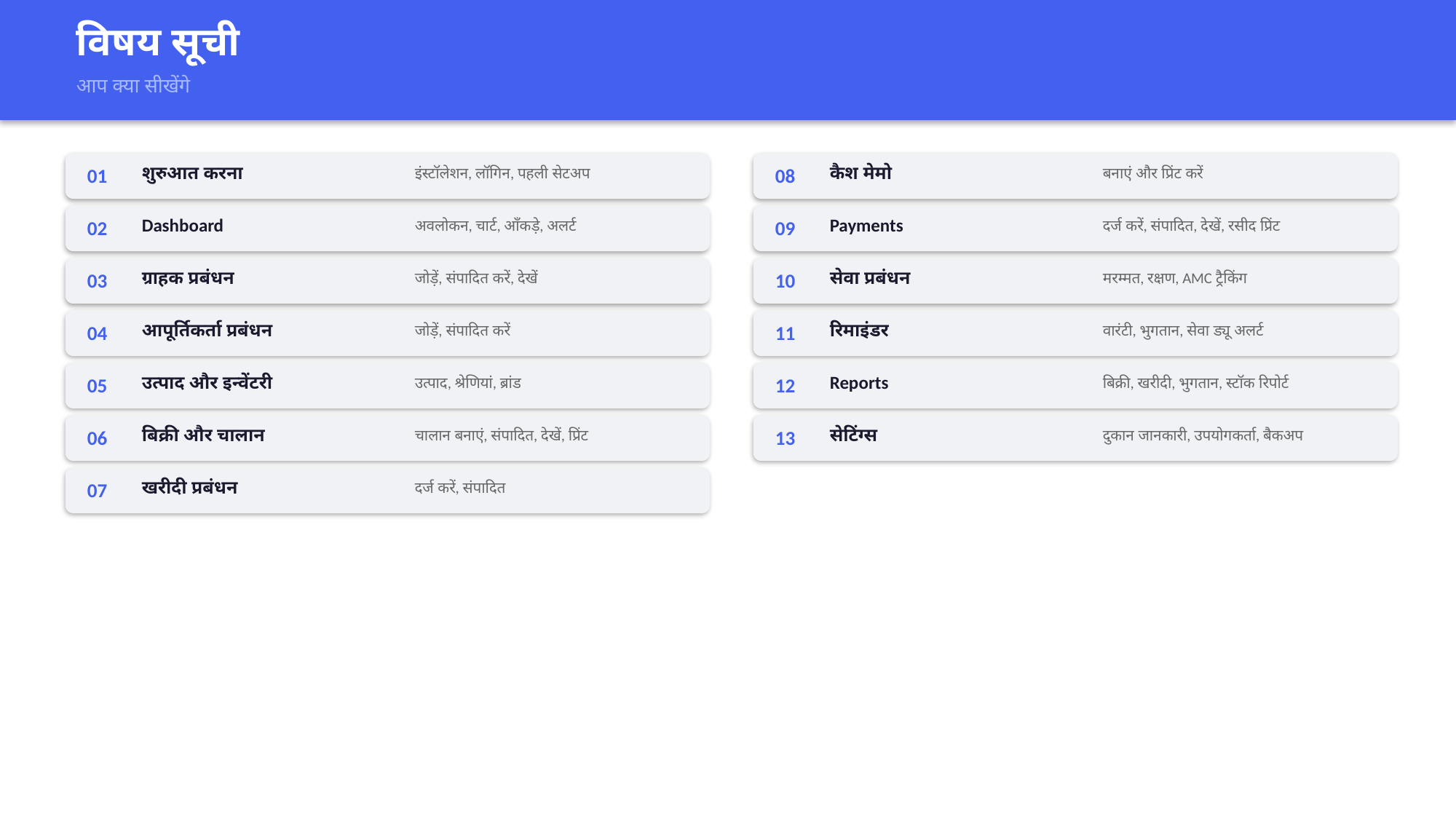

विषय सूची
आप क्या सीखेंगे

शुरुआत करना
कैश मेमो
01
इंस्टॉलेशन, लॉगिन, पहली सेटअप
08
बनाएं और प्रिंट करें

Dashboard
Payments
02
अवलोकन, चार्ट, आँकड़े, अलर्ट
09
दर्ज करें, संपादित, देखें, रसीद प्रिंट

ग्राहक प्रबंधन
सेवा प्रबंधन
03
जोड़ें, संपादित करें, देखें
10
मरम्मत, रक्षण, AMC ट्रैकिंग

आपूर्तिकर्ता प्रबंधन
रिमाइंडर
04
जोड़ें, संपादित करें
11
वारंटी, भुगतान, सेवा ड्यू अलर्ट

उत्पाद और इन्वेंटरी
Reports
05
उत्पाद, श्रेणियां, ब्रांड
12
बिक्री, खरीदी, भुगतान, स्टॉक रिपोर्ट

बिक्री और चालान
सेटिंग्स
06
चालान बनाएं, संपादित, देखें, प्रिंट
13
दुकान जानकारी, उपयोगकर्ता, बैकअप

खरीदी प्रबंधन
07
दर्ज करें, संपादित